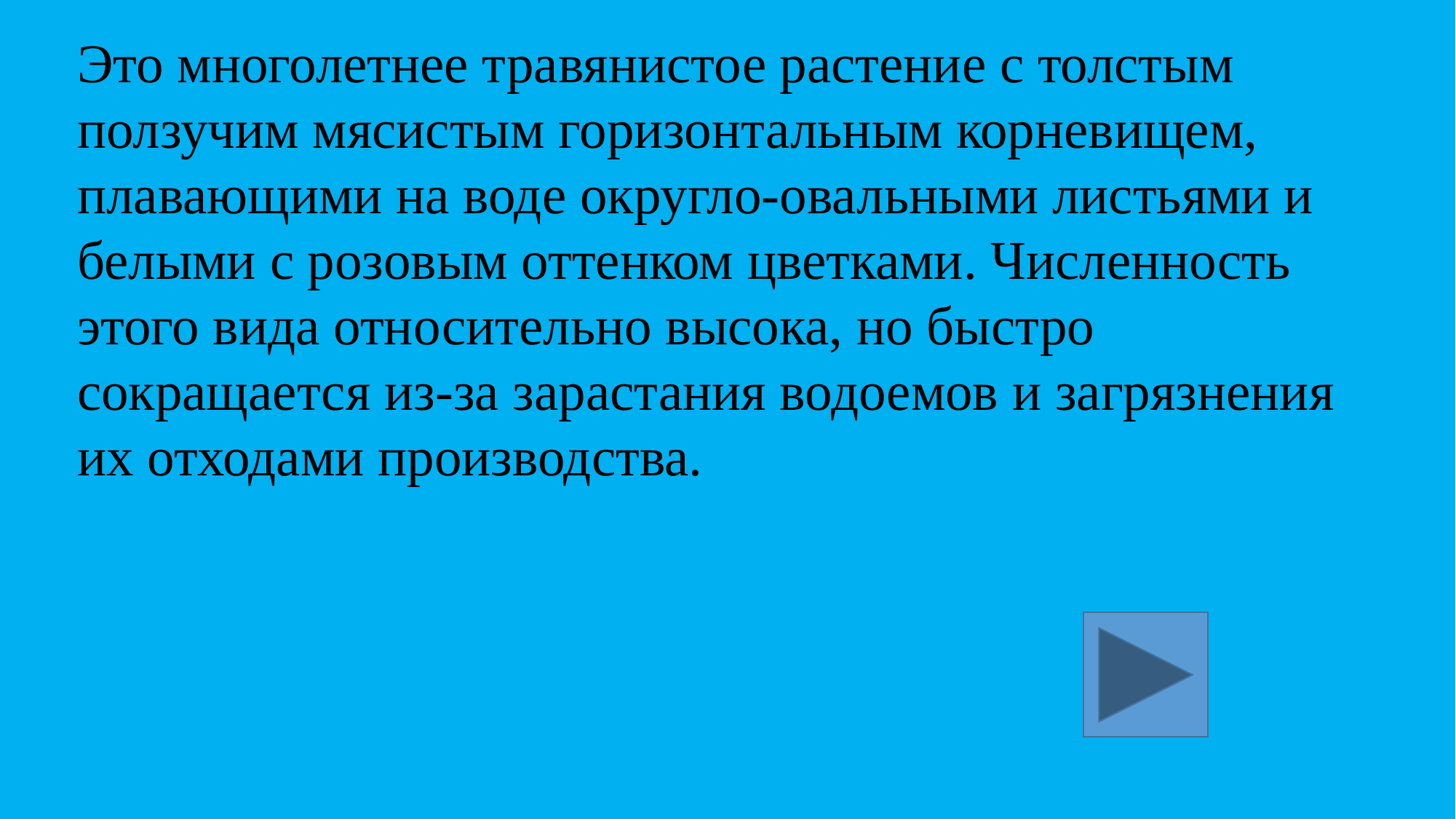

Это многолетнее травянистое растение с толстым ползучим мясистым горизонтальным корневищем, плавающими на воде округло-овальными листьями и белыми с розовым оттенком цветками. Численность этого вида относительно высока, но быстро сокращается из-за зарастания водоемов и загрязнения их отходами производства.